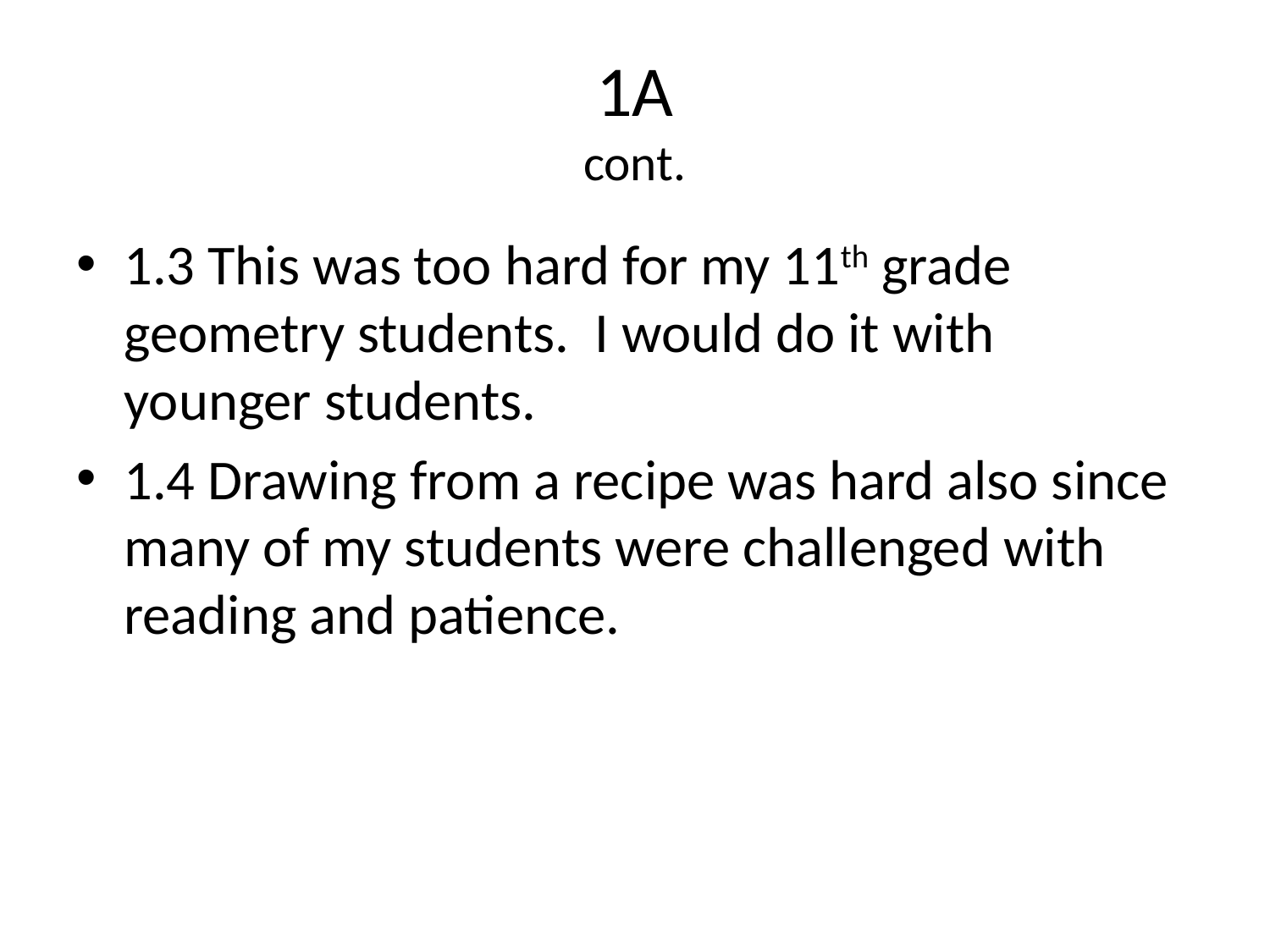

# 1A cont.
1.3 This was too hard for my 11th grade geometry students.  I would do it with younger students.
1.4 Drawing from a recipe was hard also since many of my students were challenged with reading and patience.